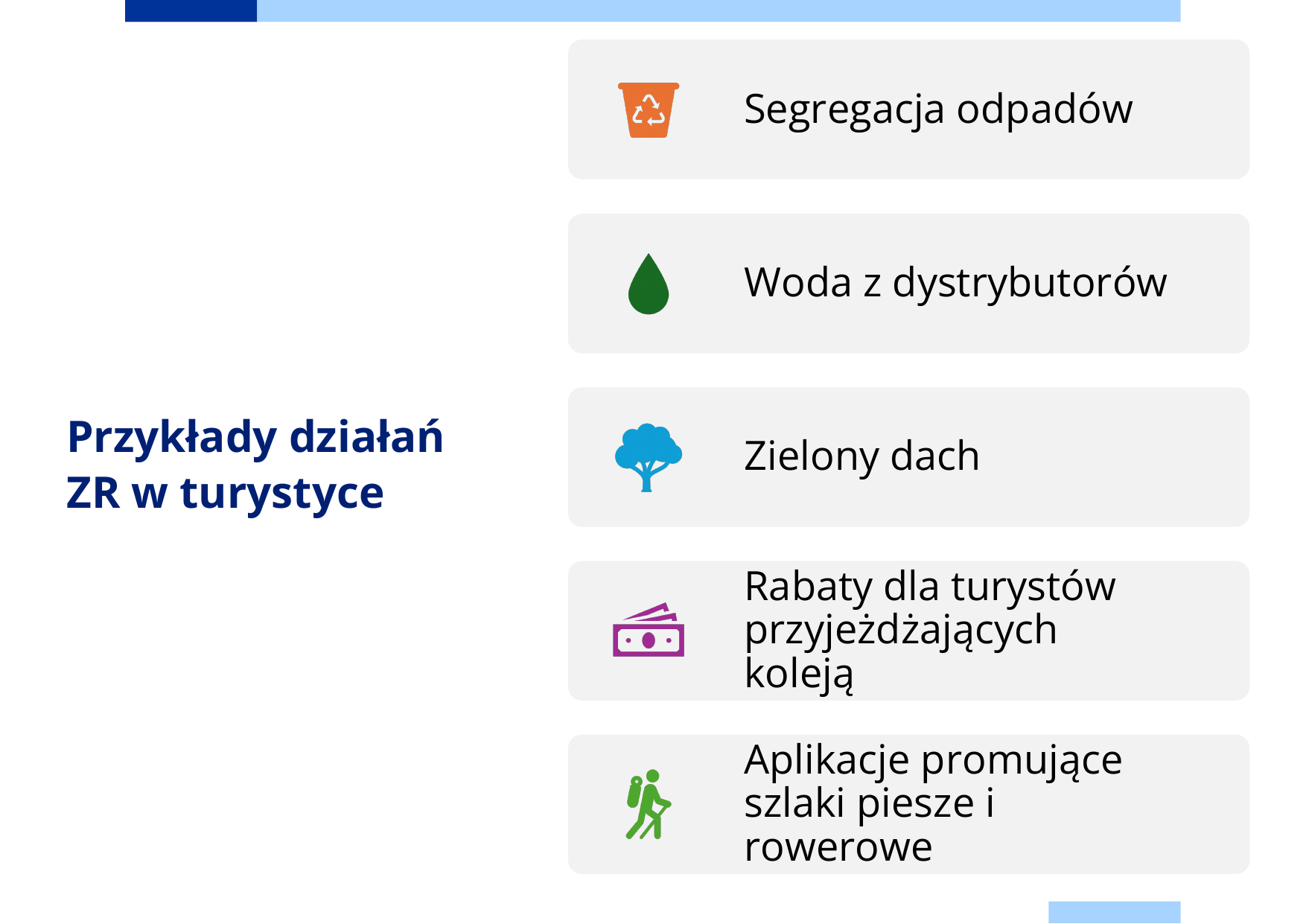

Segregacja odpadów
Woda z dystrybutorów
Zielony dach
Rabaty dla turystów przyjeżdżających koleją
Aplikacje promujące szlaki piesze i rowerowe
# Przykłady działań ZR w turystyce